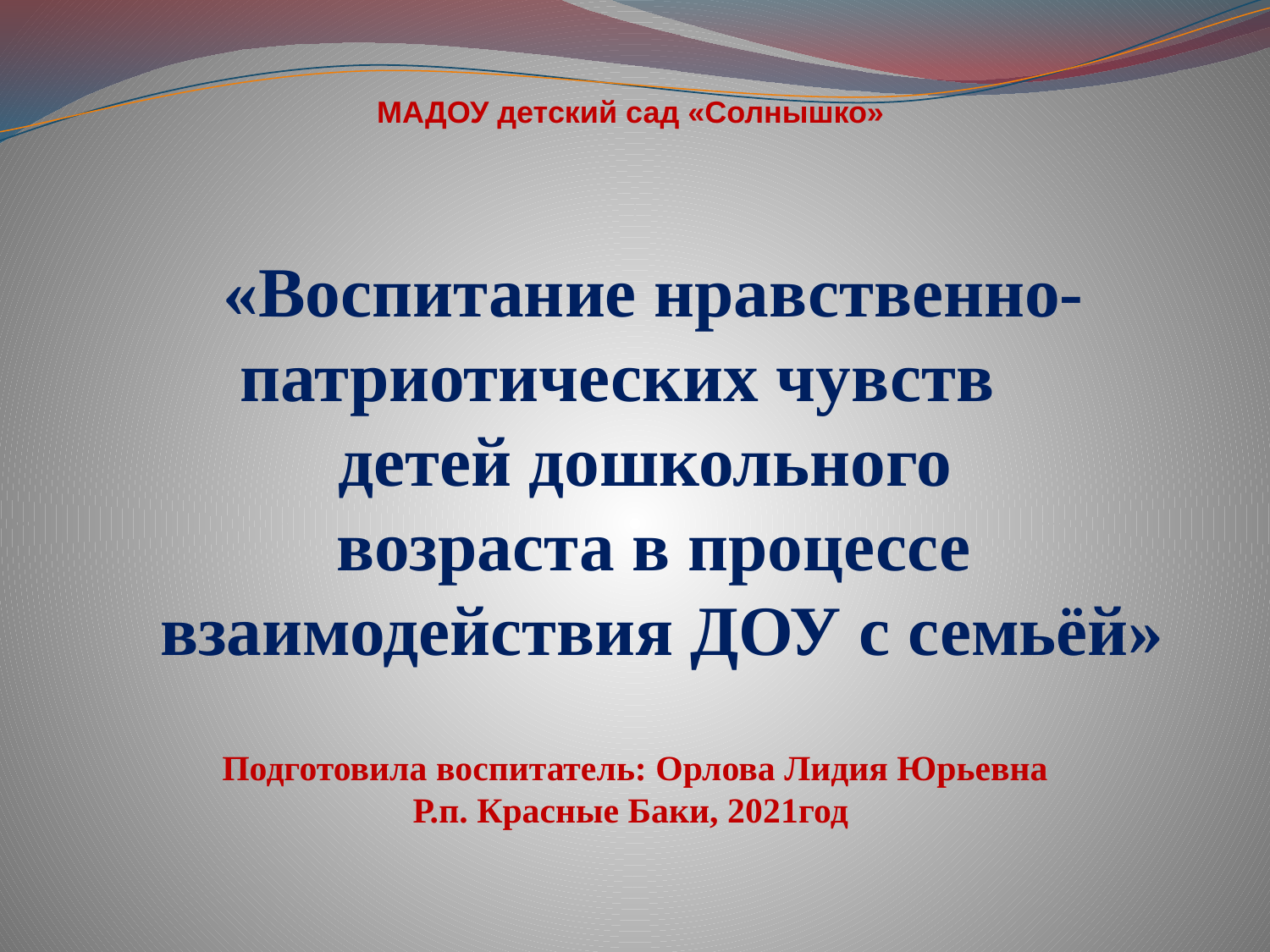

МАДОУ детский сад «Солнышко»
«Воспитание нравственно-патриотических чувств
детей дошкольного
возраста в процессе
 взаимодействия ДОУ с семьёй»

Подготовила воспитатель: Орлова Лидия Юрьевна
Р.п. Красные Баки, 2021год